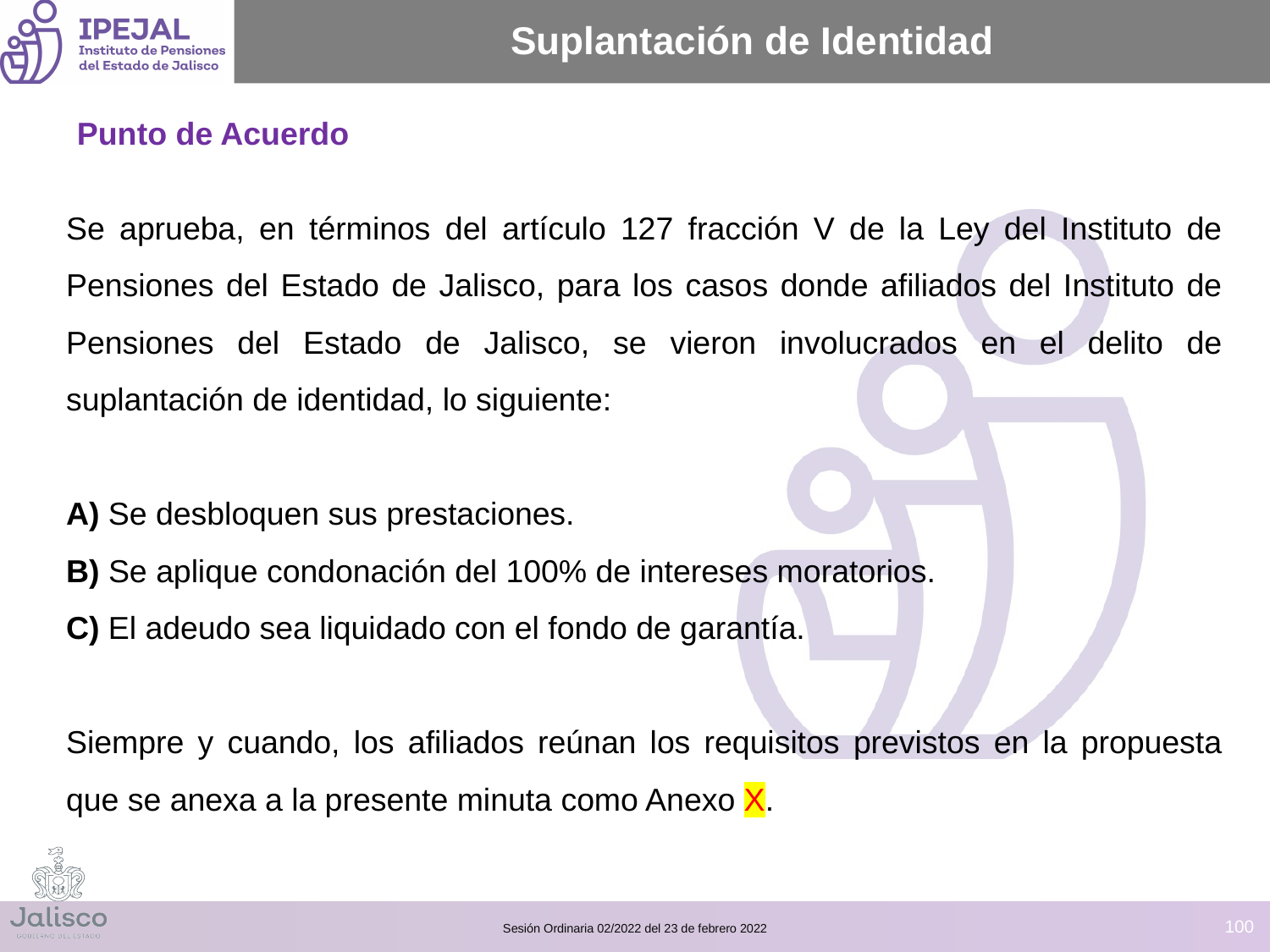

# Suplantación de Identidad
Punto de Acuerdo
Se aprueba, en términos del artículo 127 fracción V de la Ley del Instituto de Pensiones del Estado de Jalisco, para los casos donde afiliados del Instituto de Pensiones del Estado de Jalisco, se vieron involucrados en el delito de suplantación de identidad, lo siguiente:

A) Se desbloquen sus prestaciones.
B) Se aplique condonación del 100% de intereses moratorios.
C) El adeudo sea liquidado con el fondo de garantía.

Siempre y cuando, los afiliados reúnan los requisitos previstos en la propuesta que se anexa a la presente minuta como Anexo X.
100
Sesión Ordinaria 02/2022 del 23 de febrero 2022